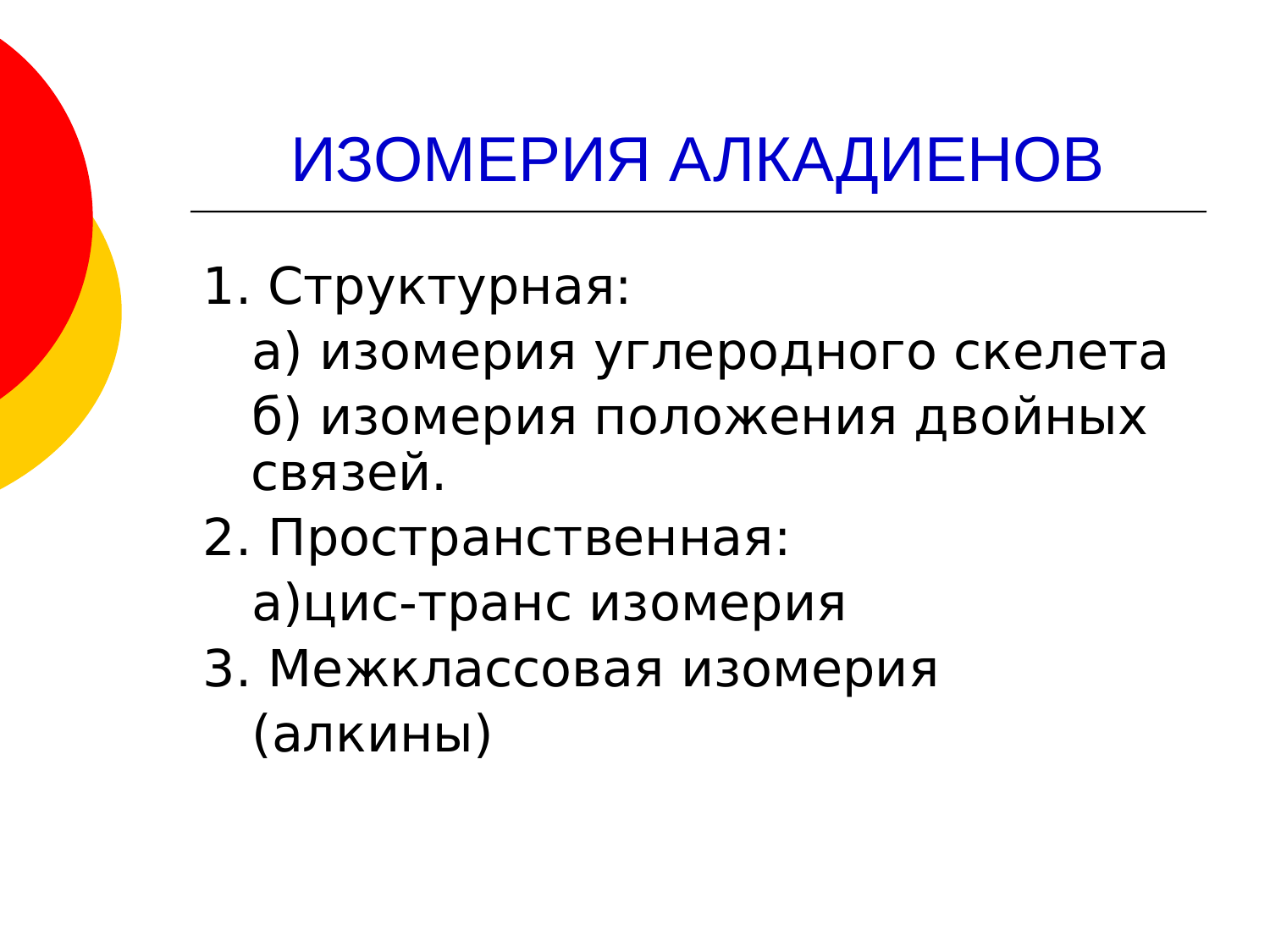

# ИЗОМЕРИЯ АЛКАДИЕНОВ
1. Структурная:
   а) изомерия углеродного скелета
   б) изомерия положения двойных связей.
2. Пространственная:
   а)цис-транс изомерия
3. Межклассовая изомерия
   (алкины)